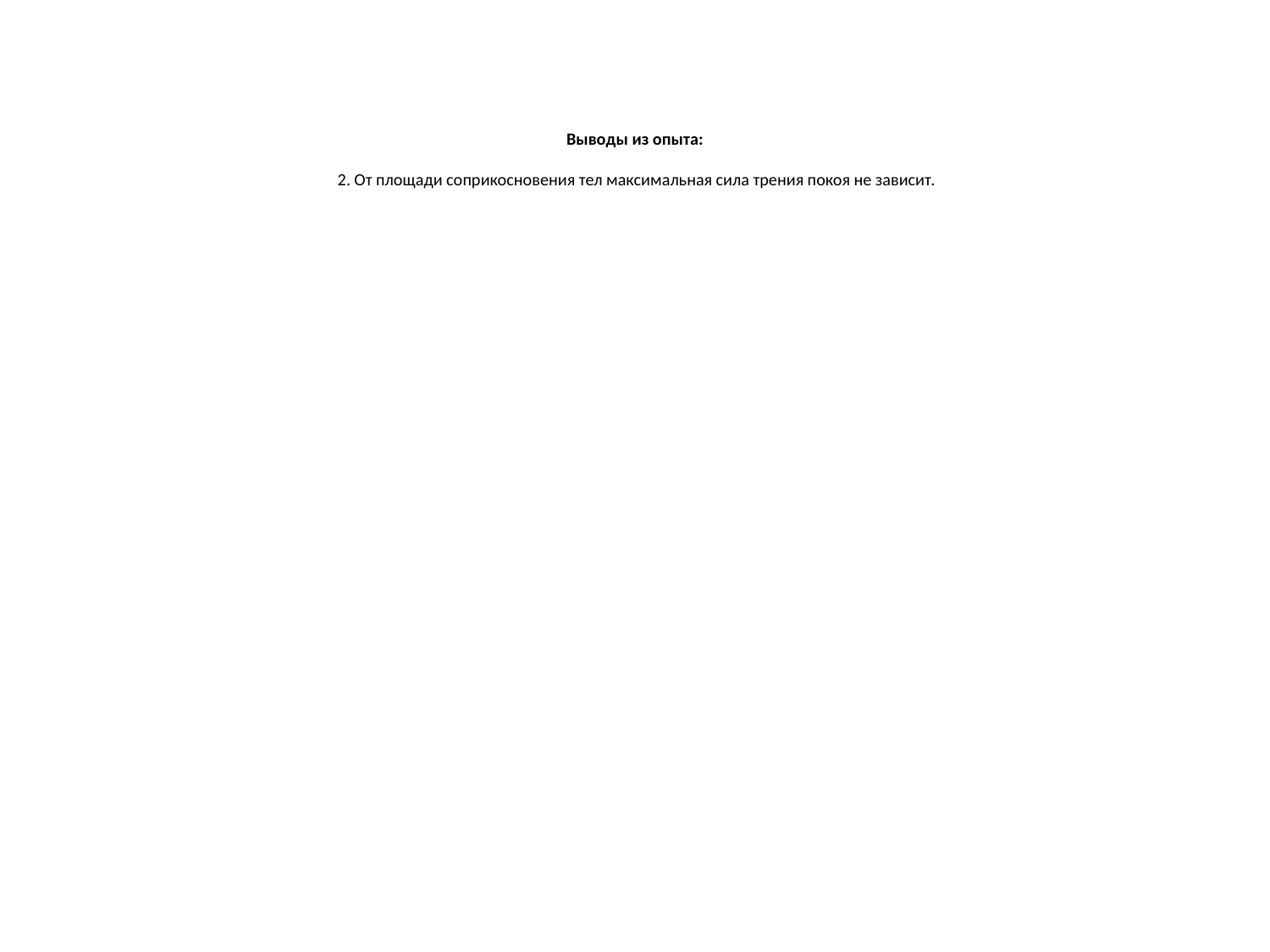

# Выводы из опыта: 2. От площади соприкосновения тел максимальная сила трения покоя не зависит.